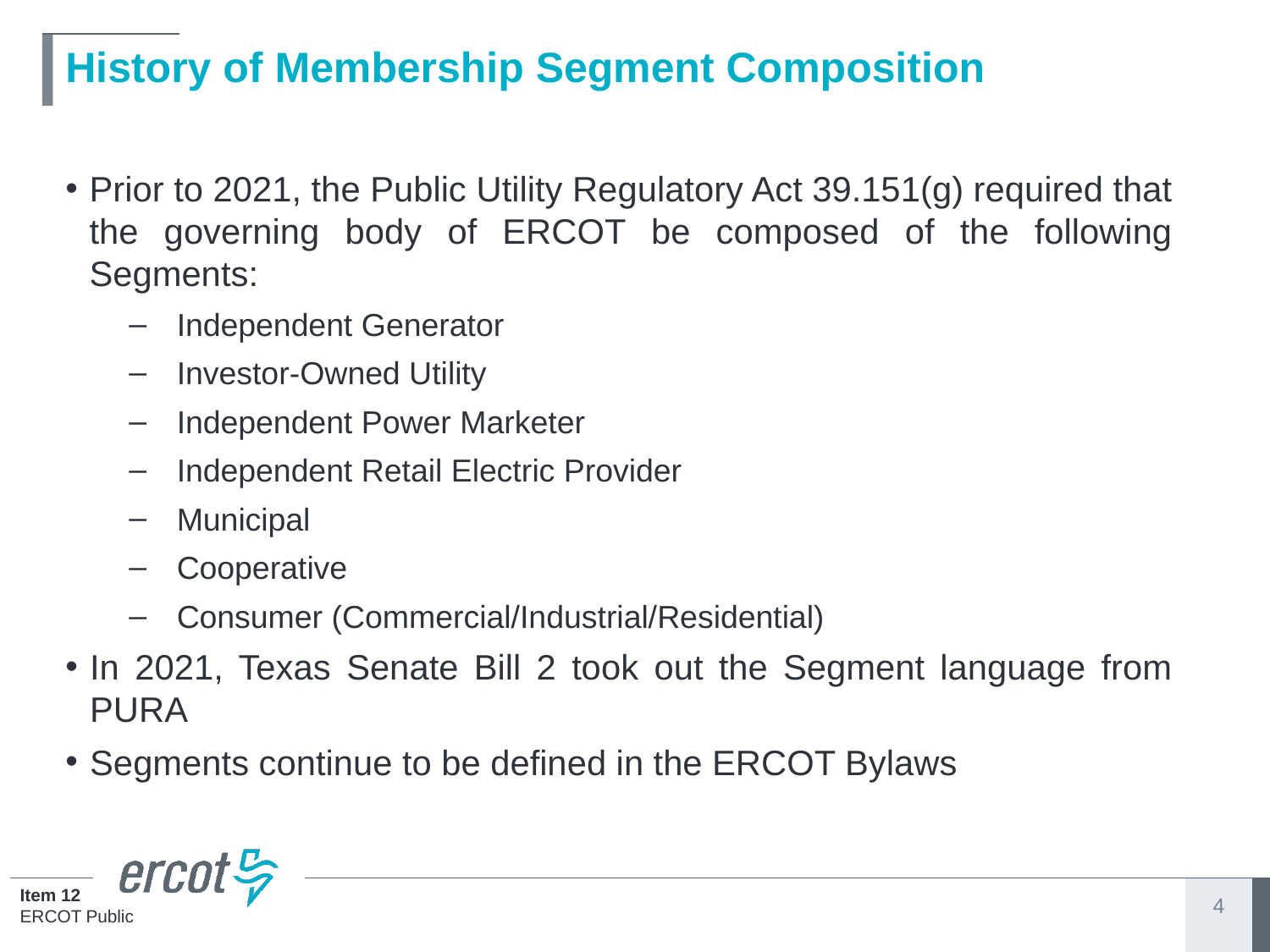

# History of Membership Segment Composition
Prior to 2021, the Public Utility Regulatory Act 39.151(g) required that the governing body of ERCOT be composed of the following Segments:
Independent Generator
Investor-Owned Utility
Independent Power Marketer
Independent Retail Electric Provider
Municipal
Cooperative
Consumer (Commercial/Industrial/Residential)
In 2021, Texas Senate Bill 2 took out the Segment language from PURA
Segments continue to be defined in the ERCOT Bylaws
4